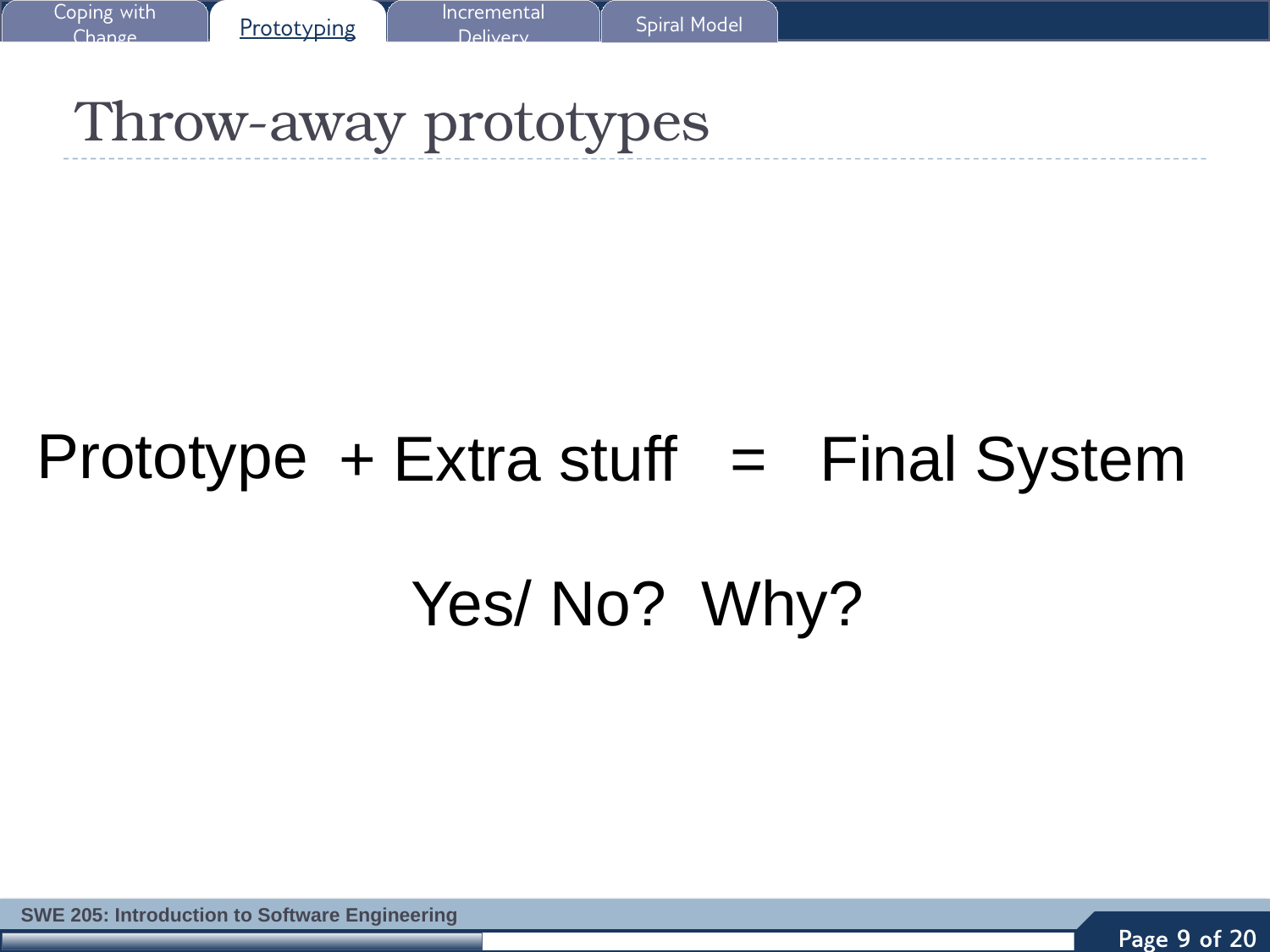

Coping with Change
Prototyping
Incremental Delivery
Spiral Model
# Throw-away prototypes
Prototype
+ Extra stuff
=   Final System
Yes/ No?  Why?
9
Page 9 of 20